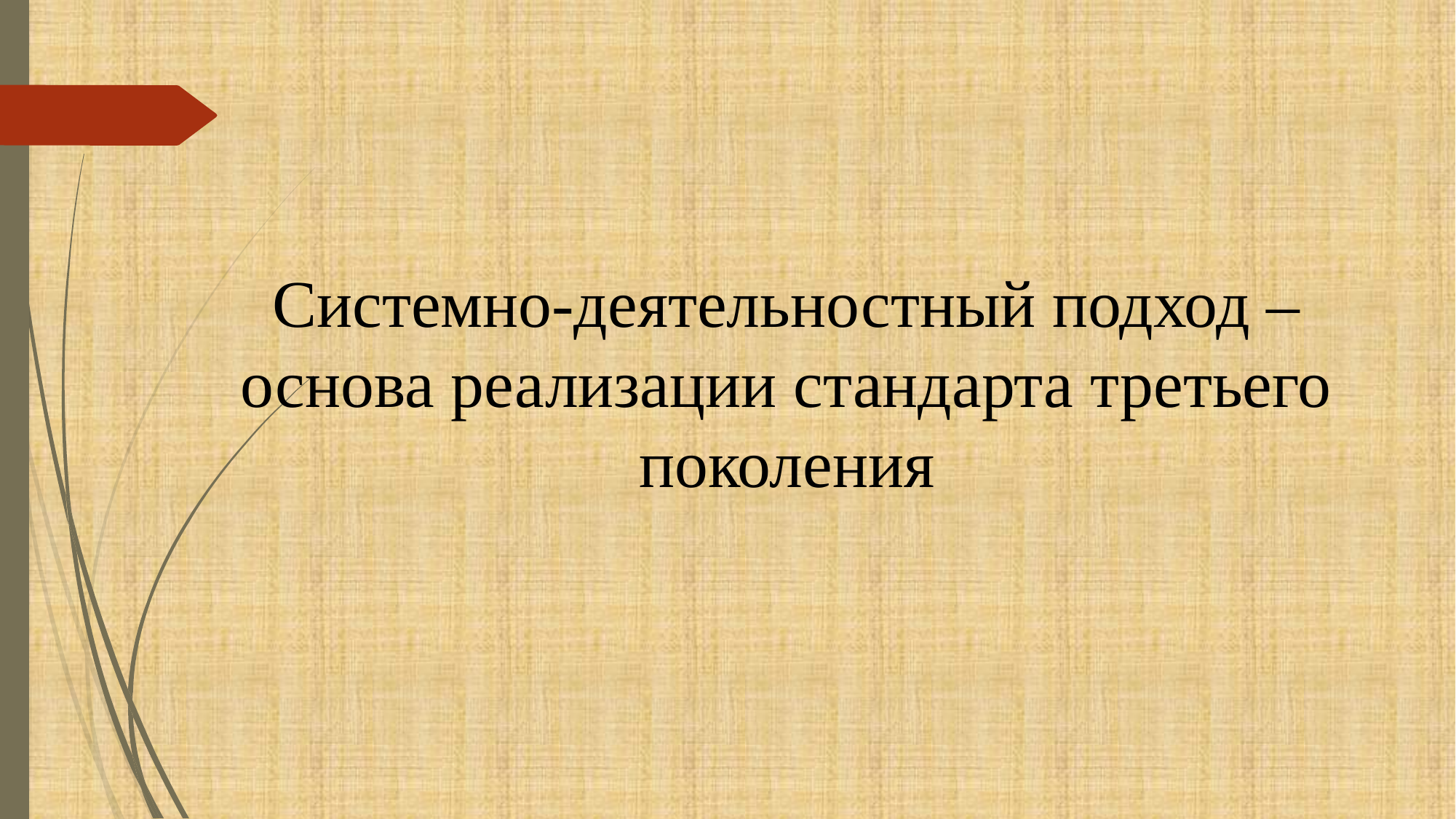

#
Системно-деятельностный подход – основа реализации стандарта третьего поколения